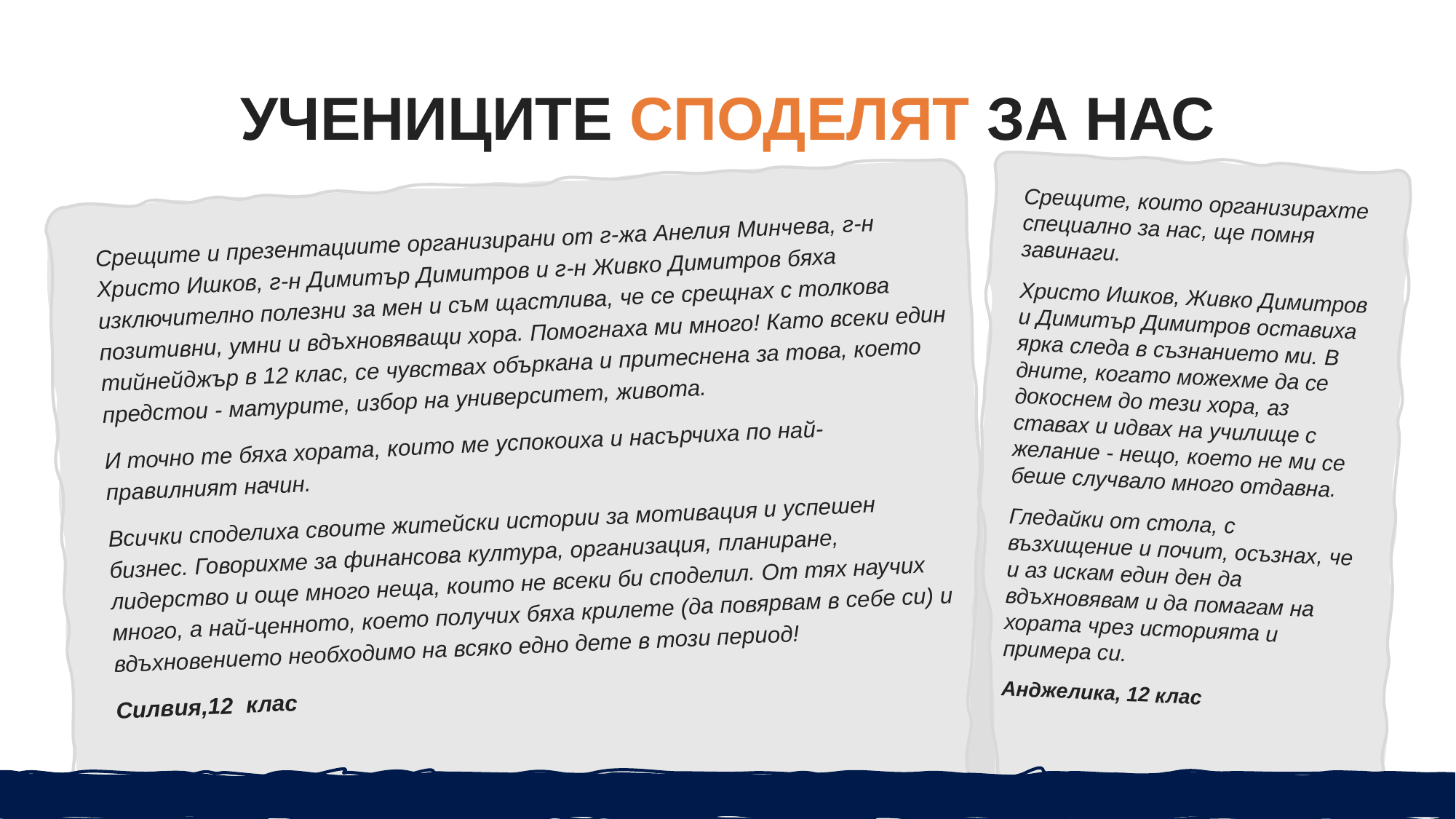

# УЧЕНИЦИТЕ СПОДЕЛЯТ ЗА НАС

Срещите, които организирахте специално за нас, ще помня завинаги.
Христо Ишков, Живко Димитров и Димитър Димитров оставиха ярка следа в съзнанието ми. В дните, когато можехме да се докоснем до тези хора, аз ставах и идвах на училище с желание - нещо, което не ми се беше случвало много отдавна.
Гледайки от стола, с възхищение и почит, осъзнах, че и аз искам един ден да вдъхновявам и да помагам на хората чрез историята и примера си.
Анджелика, 12 клас
Срещите и презентациите организирани от г-жа Анелия Минчева, г-н Христо Ишков, г-н Димитър Димитров и г-н Живко Димитров бяха изключително полезни за мен и съм щастлива, че се срещнах с толкова позитивни, умни и вдъхновяващи хора. Помогнаха ми много! Като всеки един тийнейджър в 12 клас, се чувствах объркана и притеснена за това, което предстои - матурите, избор на университет, живота.
И точно те бяха хората, които ме успокоиха и насърчиха по най-правилният начин.
Всички споделиха своите житейски истории за мотивация и успешен бизнес. Говорихме за финансова култура, организация, планиране, лидерство и още много неща, които не всеки би споделил. От тях научих много, а най-ценното, което получих бяха крилете (да повярвам в себе си) и вдъхновението необходимо на всяко едно дете в този период!
Силвия,12  клас